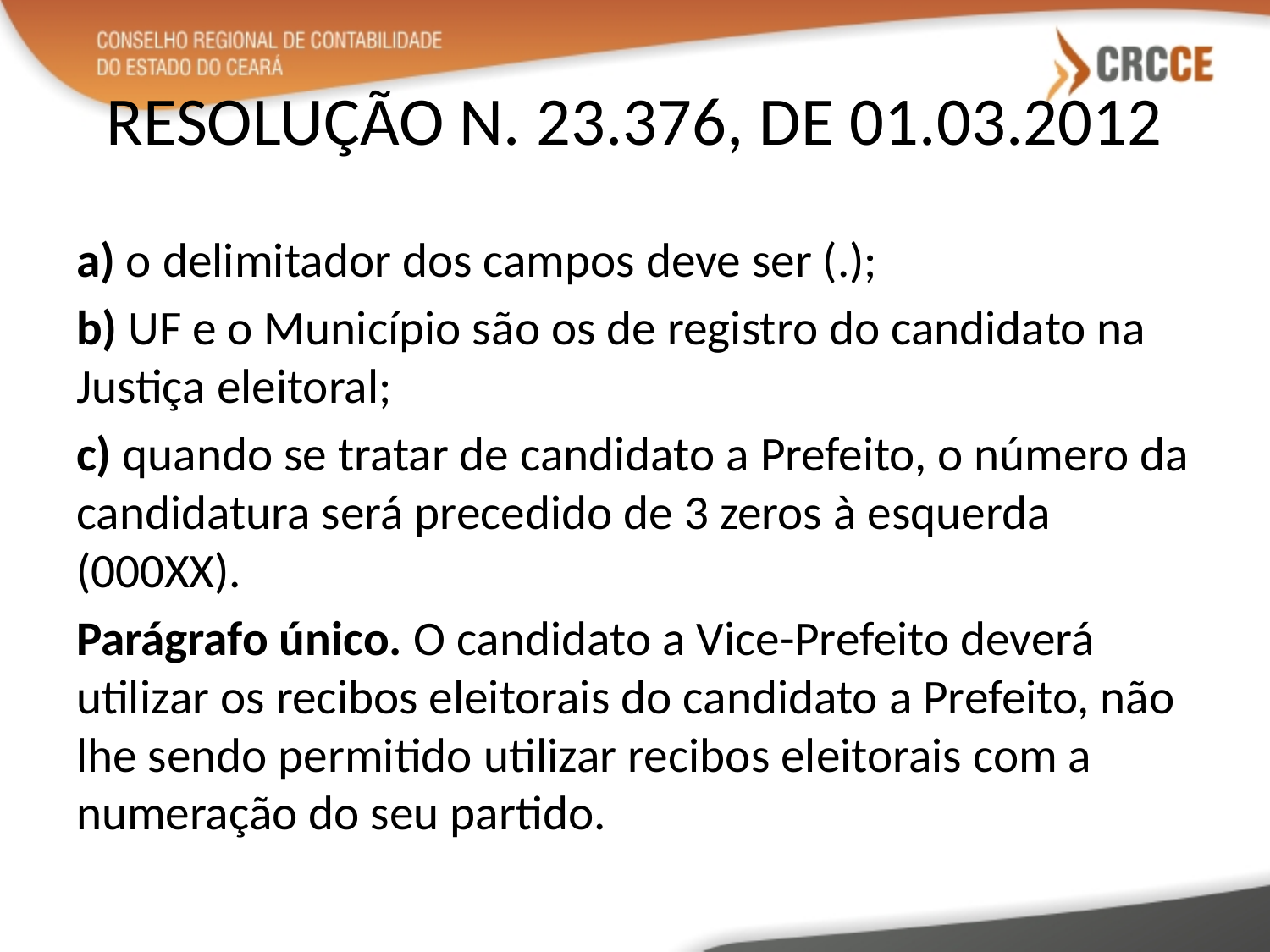

# RESOLUÇÃO N. 23.376, DE 01.03.2012
a) o delimitador dos campos deve ser (.);
b) UF e o Município são os de registro do candidato na Justiça eleitoral;
c) quando se tratar de candidato a Prefeito, o número da candidatura será precedido de 3 zeros à esquerda (000XX).
Parágrafo único. O candidato a Vice-Prefeito deverá utilizar os recibos eleitorais do candidato a Prefeito, não lhe sendo permitido utilizar recibos eleitorais com a numeração do seu partido.